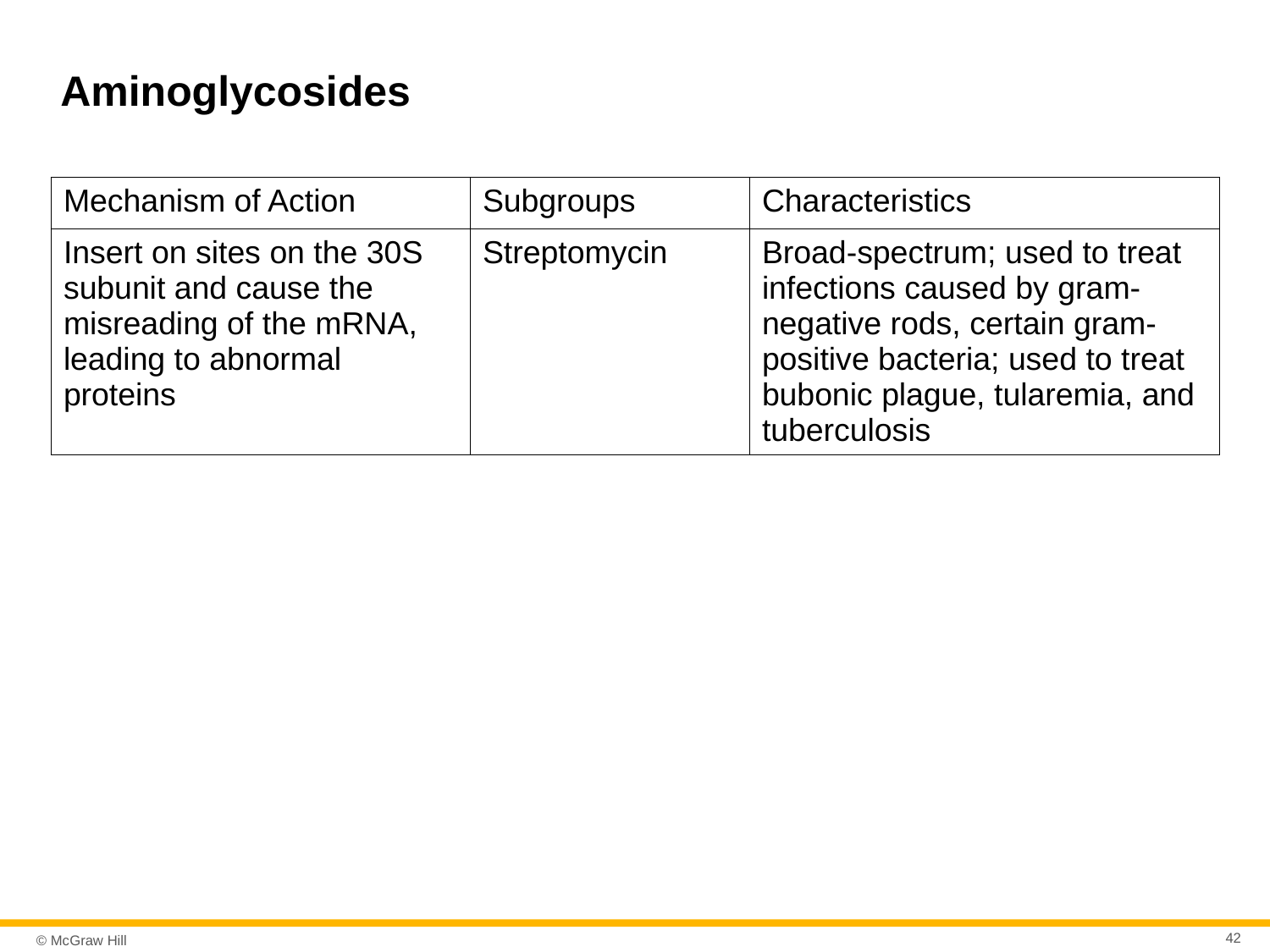

# Aminoglycosides
| Mechanism of Action | Subgroups | Characteristics |
| --- | --- | --- |
| Insert on sites on the 30S subunit and cause the misreading of the mRNA, leading to abnormal proteins | Streptomycin | Broad-spectrum; used to treat infections caused by gram-negative rods, certain gram-positive bacteria; used to treat bubonic plague, tularemia, and tuberculosis |